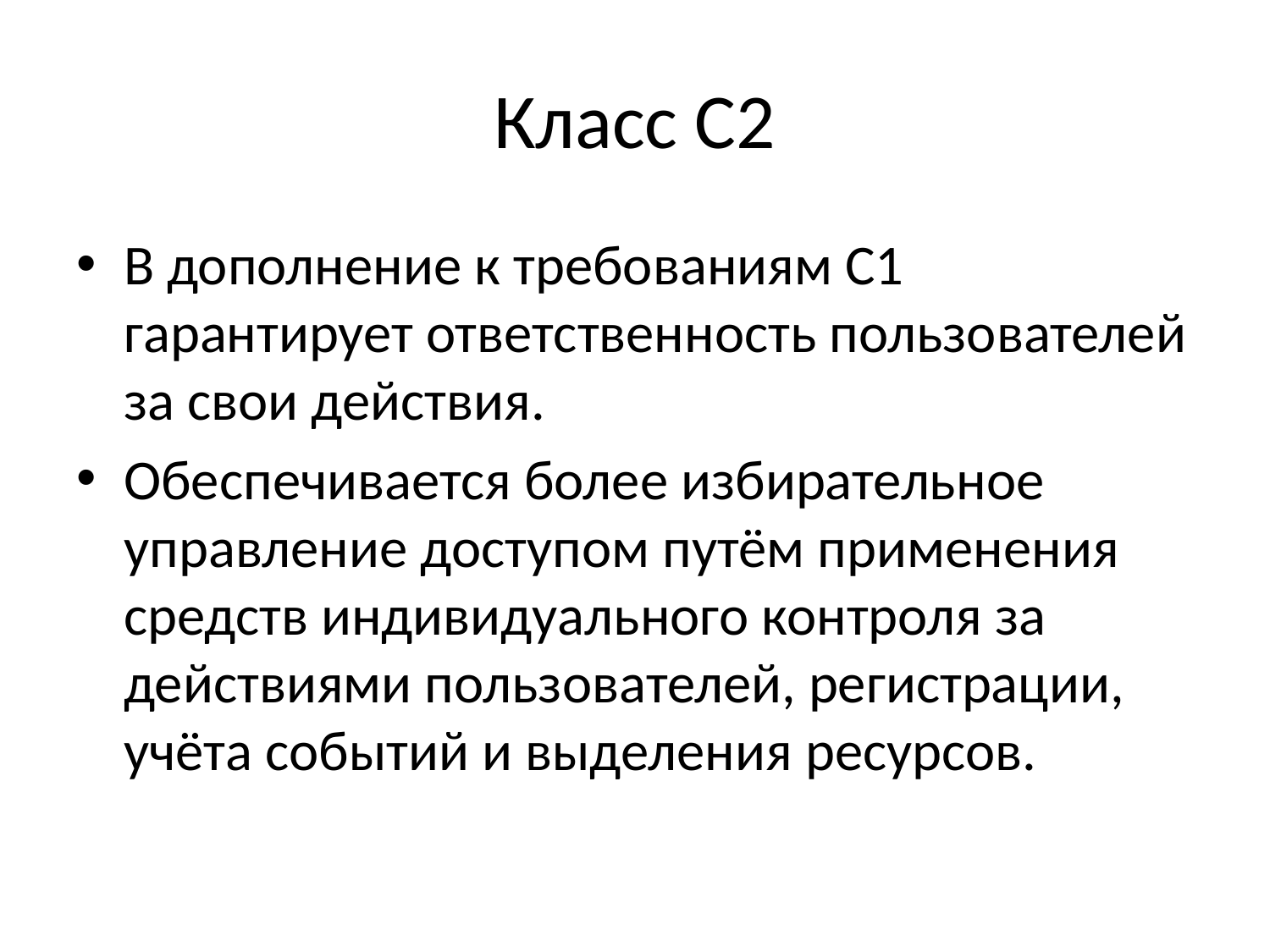

# Класс C2
В дополнение к требованиям C1 гарантирует ответственность пользователей за свои действия.
Обеспечивается более избирательное управление доступом путём применения средств индивидуального контроля за действиями пользователей, регистрации, учёта событий и выделения ресурсов.